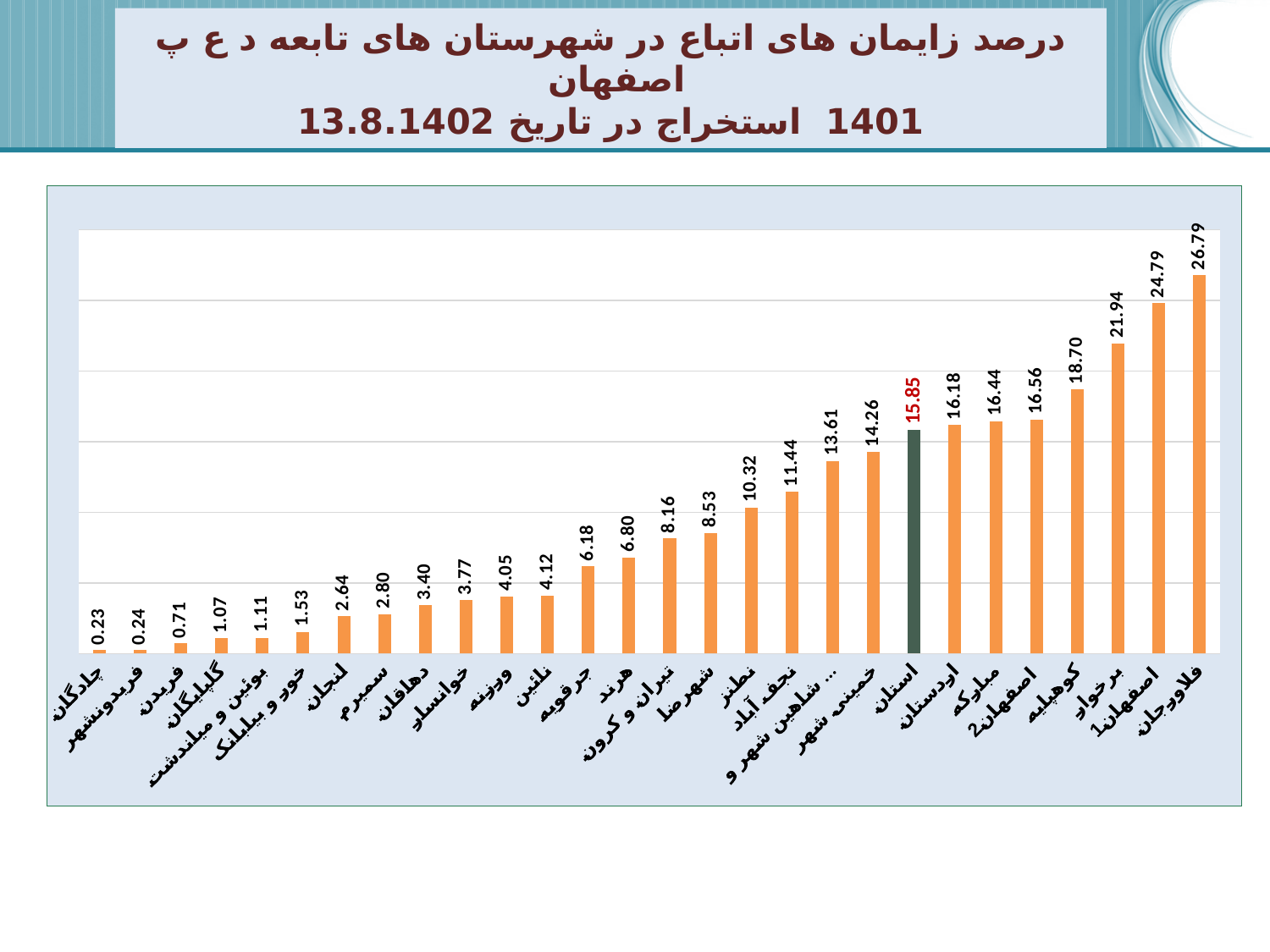

# درصد زایمان های اتباع در شهرستان های تابعه د ع پ اصفهان 1401  استخراج در تاریخ 13.8.1402

[unsupported chart]